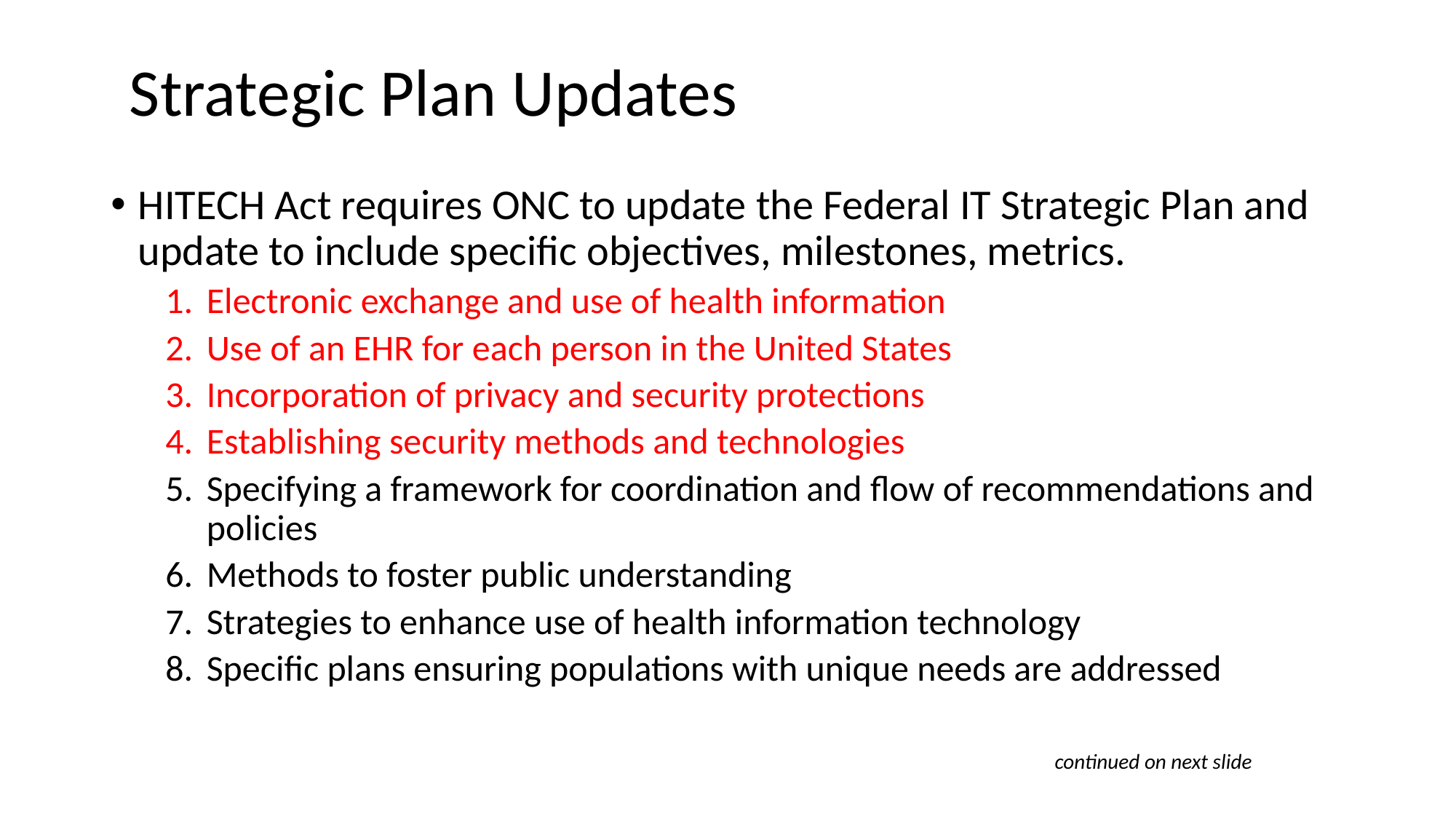

# Strategic Plan Updates
HITECH Act requires ONC to update the Federal IT Strategic Plan and update to include specific objectives, milestones, metrics.
Electronic exchange and use of health information
Use of an EHR for each person in the United States
Incorporation of privacy and security protections
Establishing security methods and technologies
Specifying a framework for coordination and flow of recommendations and policies
Methods to foster public understanding
Strategies to enhance use of health information technology
Specific plans ensuring populations with unique needs are addressed
continued on next slide